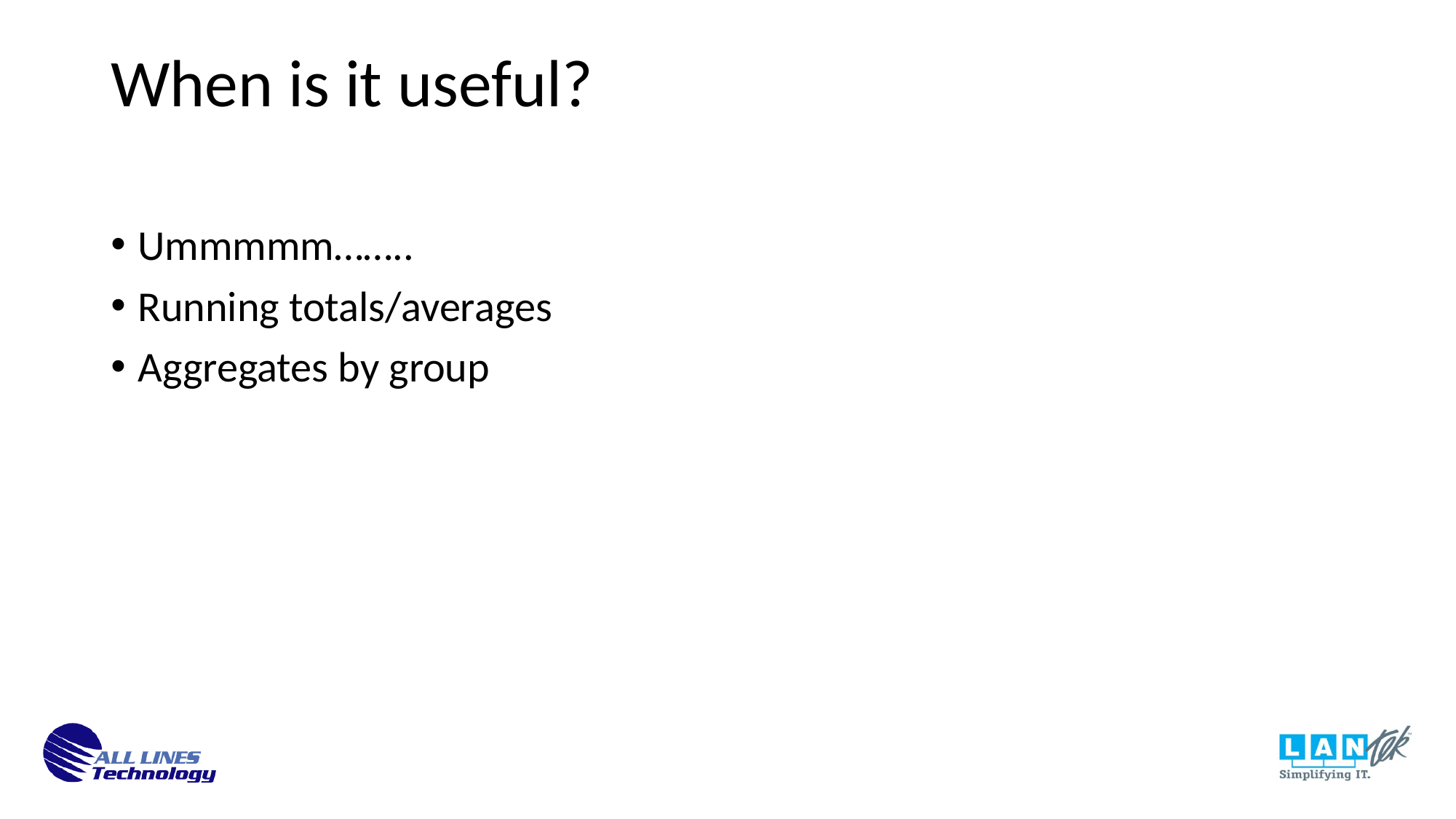

When is it useful?
Ummmmm……..
Running totals/averages
Aggregates by group